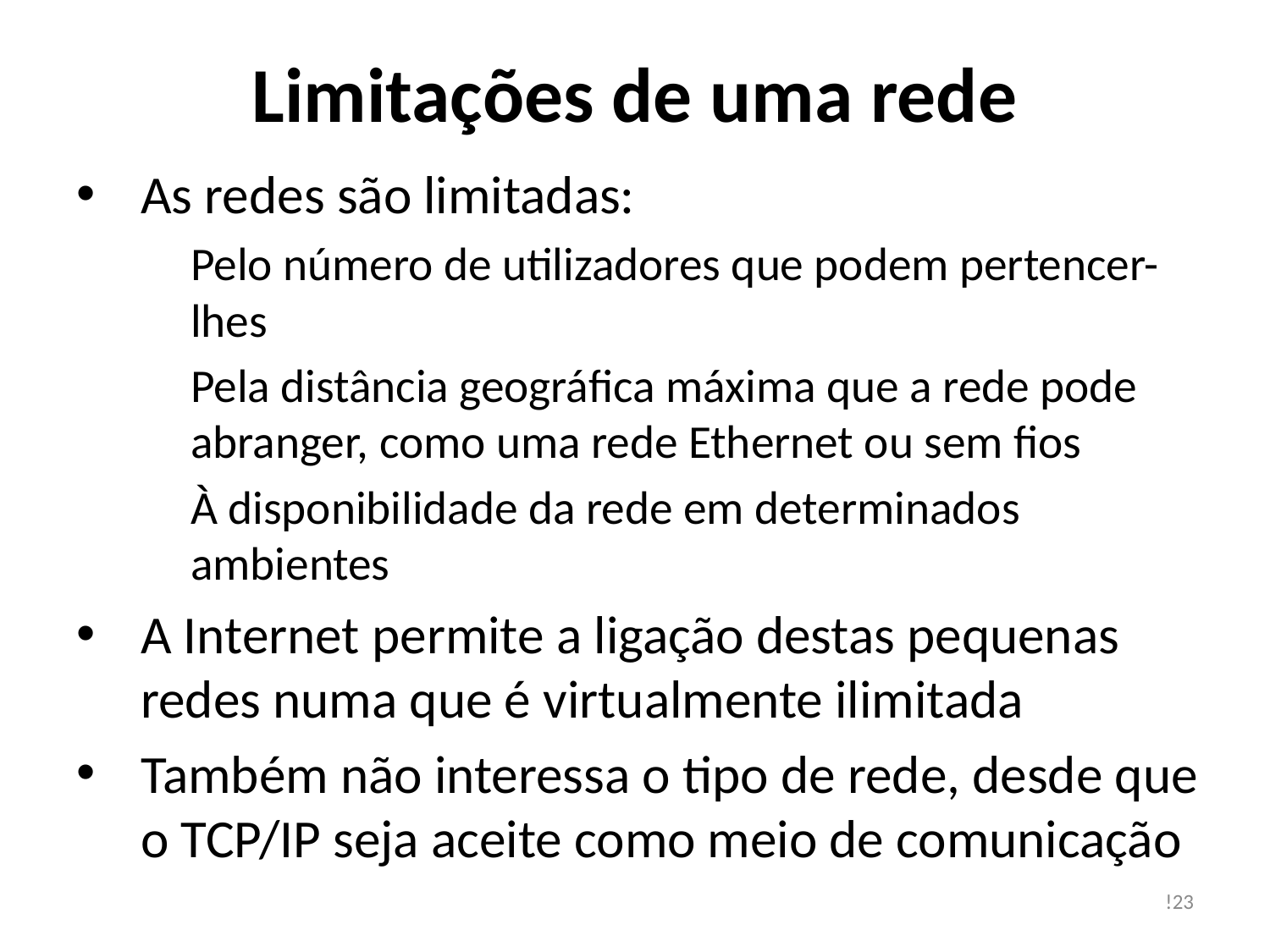

# Limitações de uma rede
As redes são limitadas:
Pelo número de utilizadores que podem pertencer-lhes
Pela distância geográfica máxima que a rede pode abranger, como uma rede Ethernet ou sem fios
À disponibilidade da rede em determinados ambientes
A Internet permite a ligação destas pequenas redes numa que é virtualmente ilimitada
Também não interessa o tipo de rede, desde que o TCP/IP seja aceite como meio de comunicação
!23